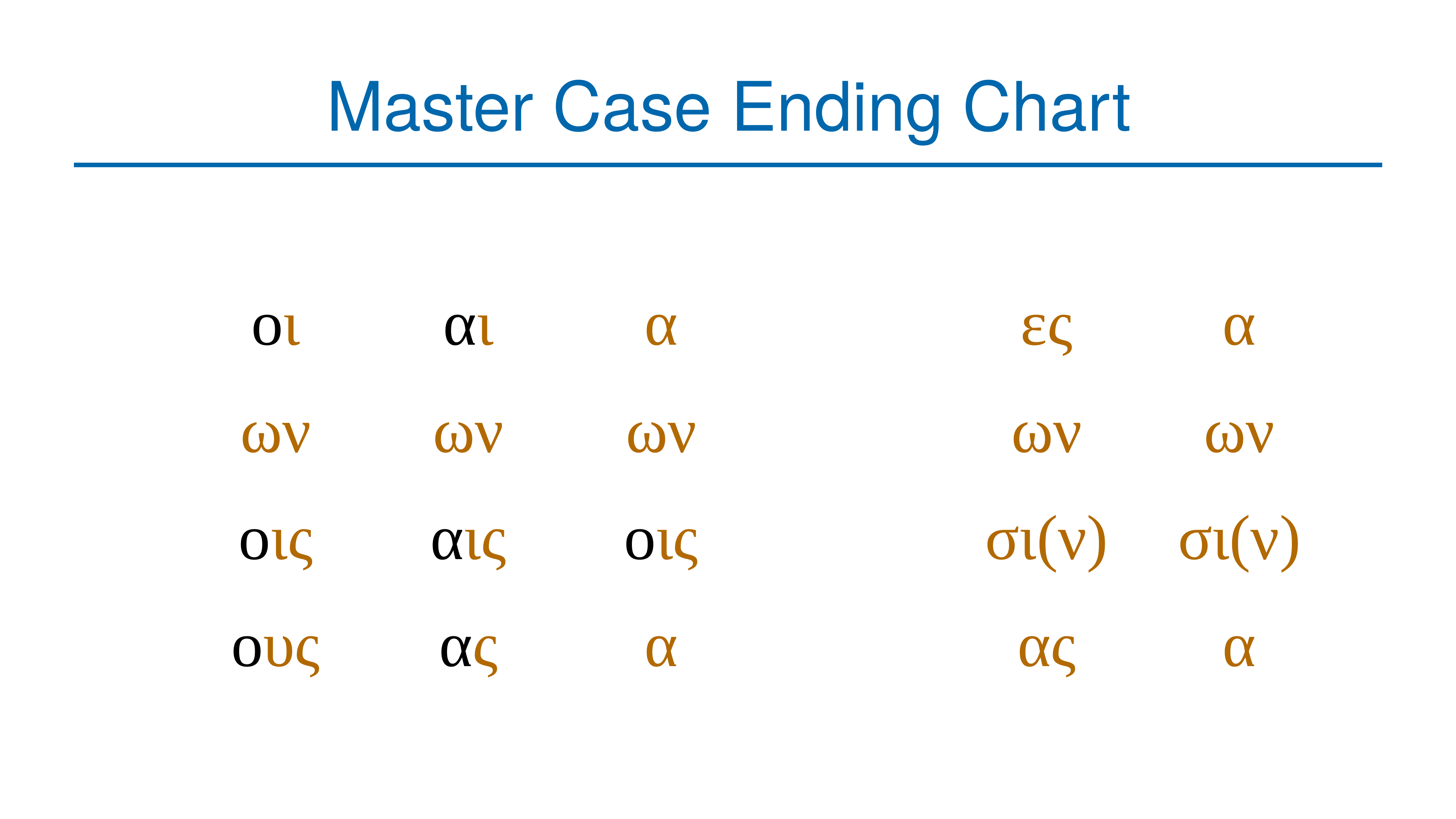

# Master Case Ending Chart
| οι | αι | α |  | ες | α |
| --- | --- | --- | --- | --- | --- |
| ων | ων | ων |  | ων | ων |
| οις | αις | οις |  | σι(ν) | σι(ν) |
| ους | ας | α |  | ας | α |